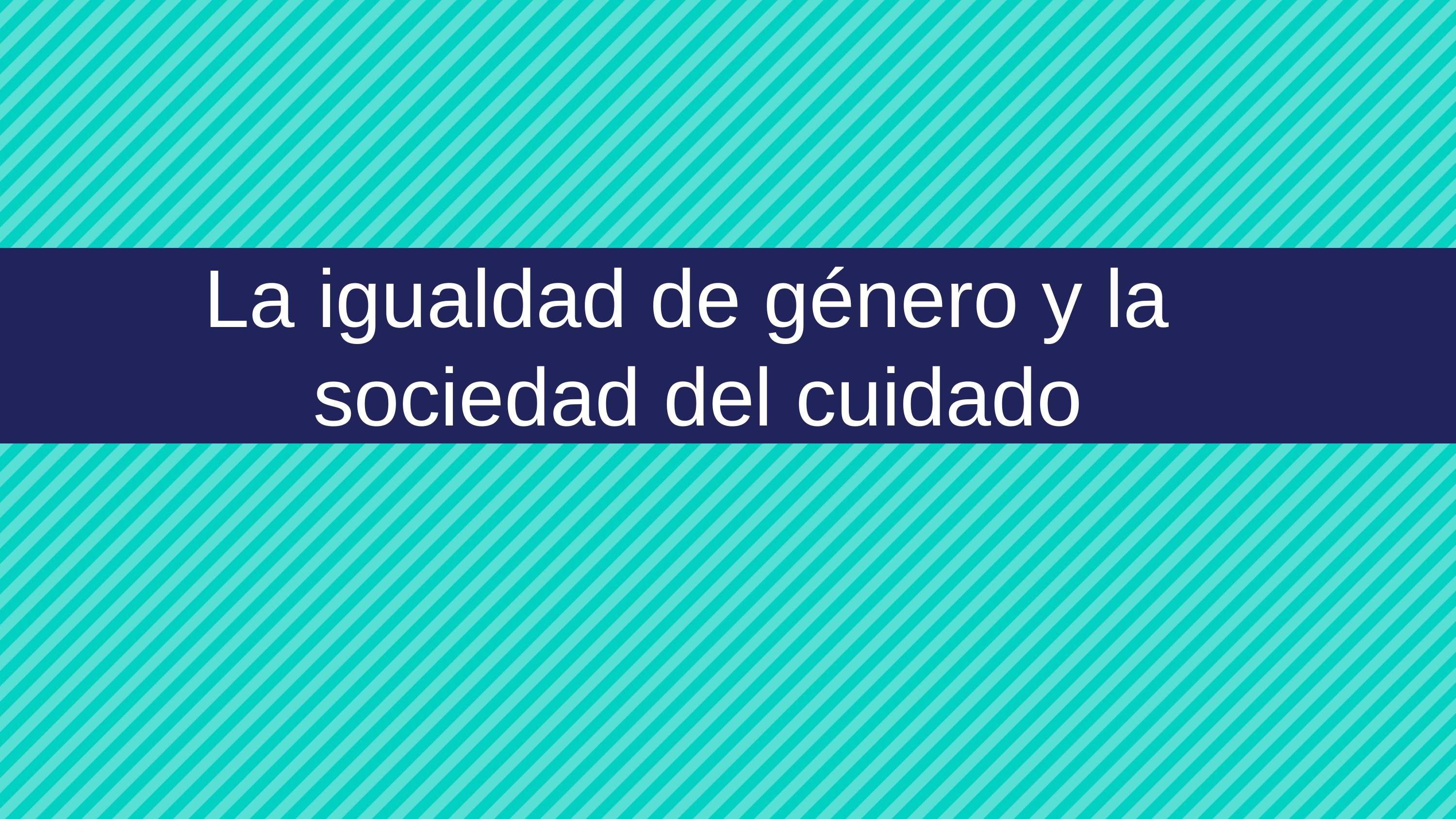

La igualdad de género y la  sociedad del cuidado